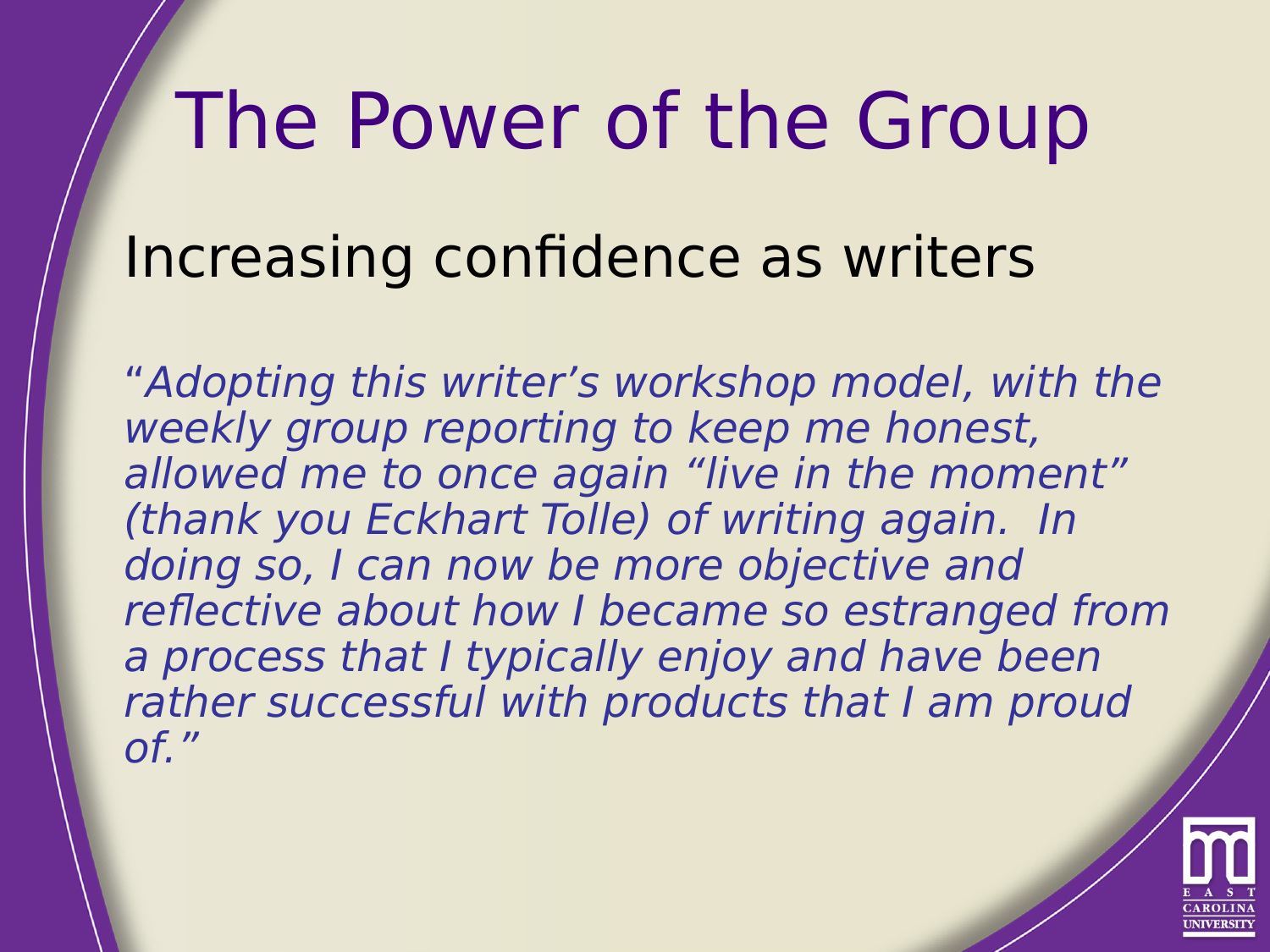

# The Power of the Group
	Increasing confidence as writers

	“Adopting this writer’s workshop model, with the weekly group reporting to keep me honest, allowed me to once again “live in the moment” (thank you Eckhart Tolle) of writing again.  In doing so, I can now be more objective and reflective about how I became so estranged from a process that I typically enjoy and have been rather successful with products that I am proud of.”